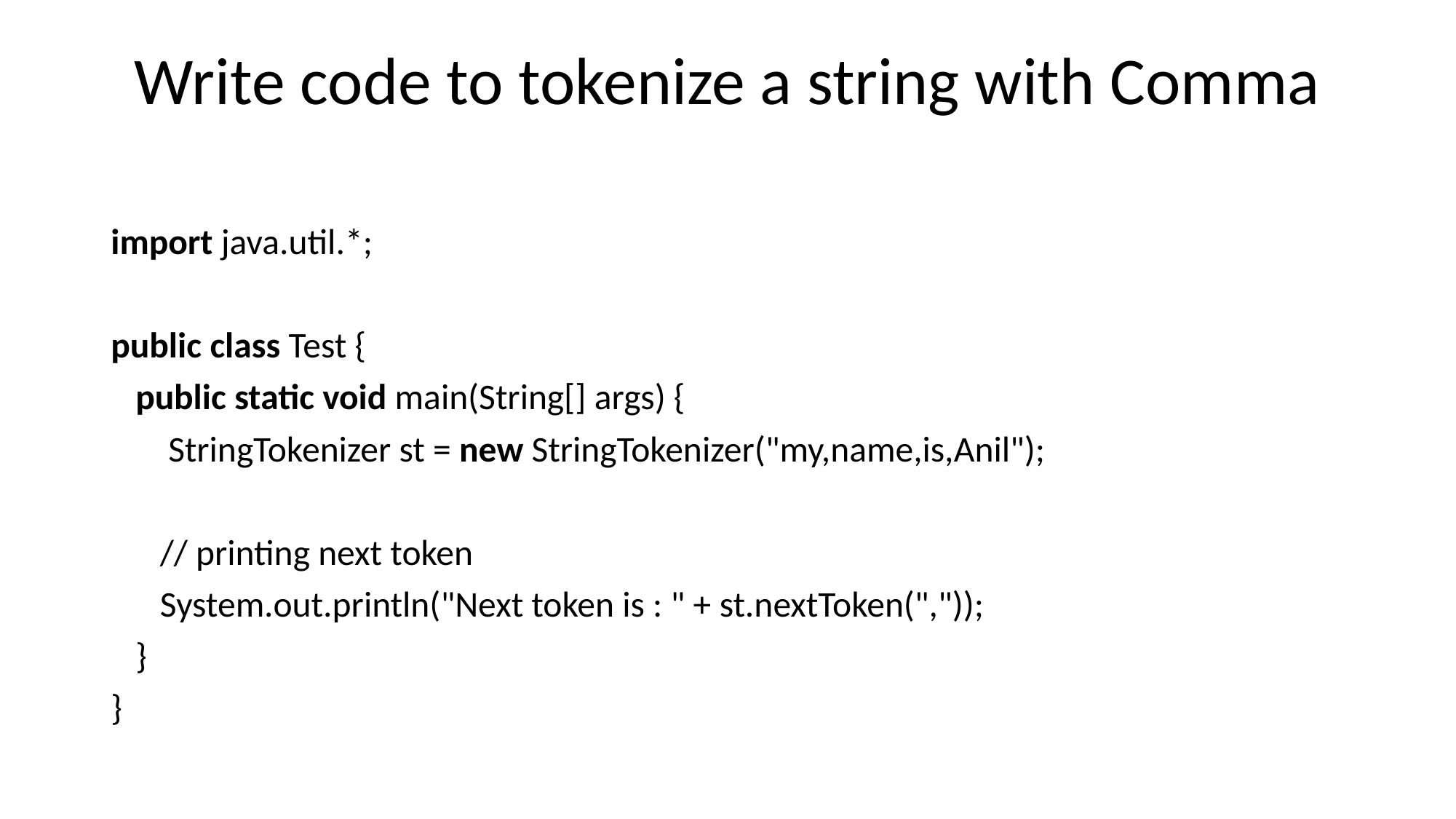

# Write code to tokenize a string with Comma
import java.util.*;

public class Test {
   public static void main(String[] args) {
       StringTokenizer st = new StringTokenizer("my,name,is,Anil");

      // printing next token
      System.out.println("Next token is : " + st.nextToken(","));
   }
}